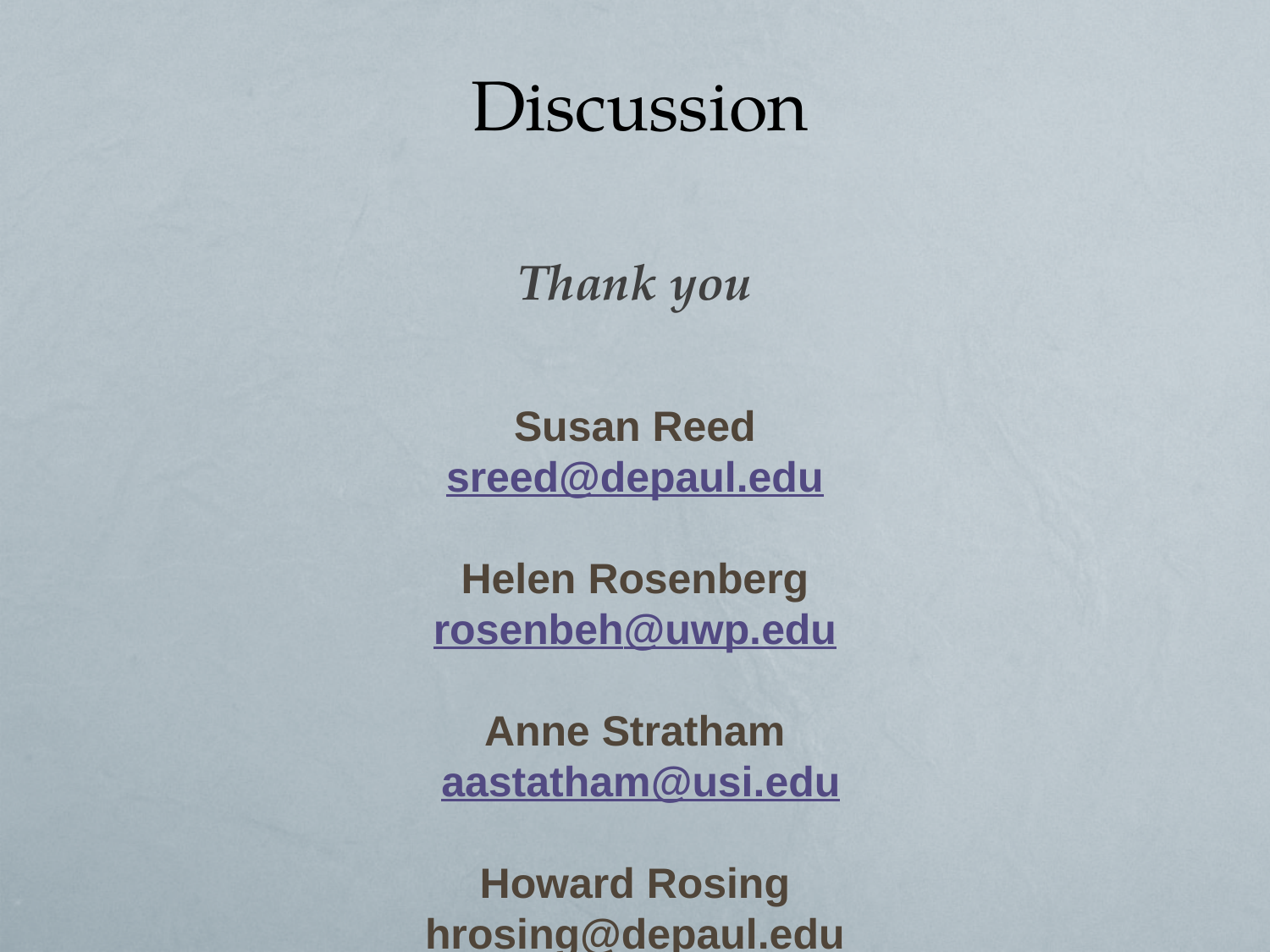

# Discussion
Thank you
Susan Reed
sreed@depaul.edu

Helen Rosenberg
rosenbeh@uwp.edu

Anne Stratham
 aastatham@usi.edu

Howard Rosing
hrosing@depaul.edu